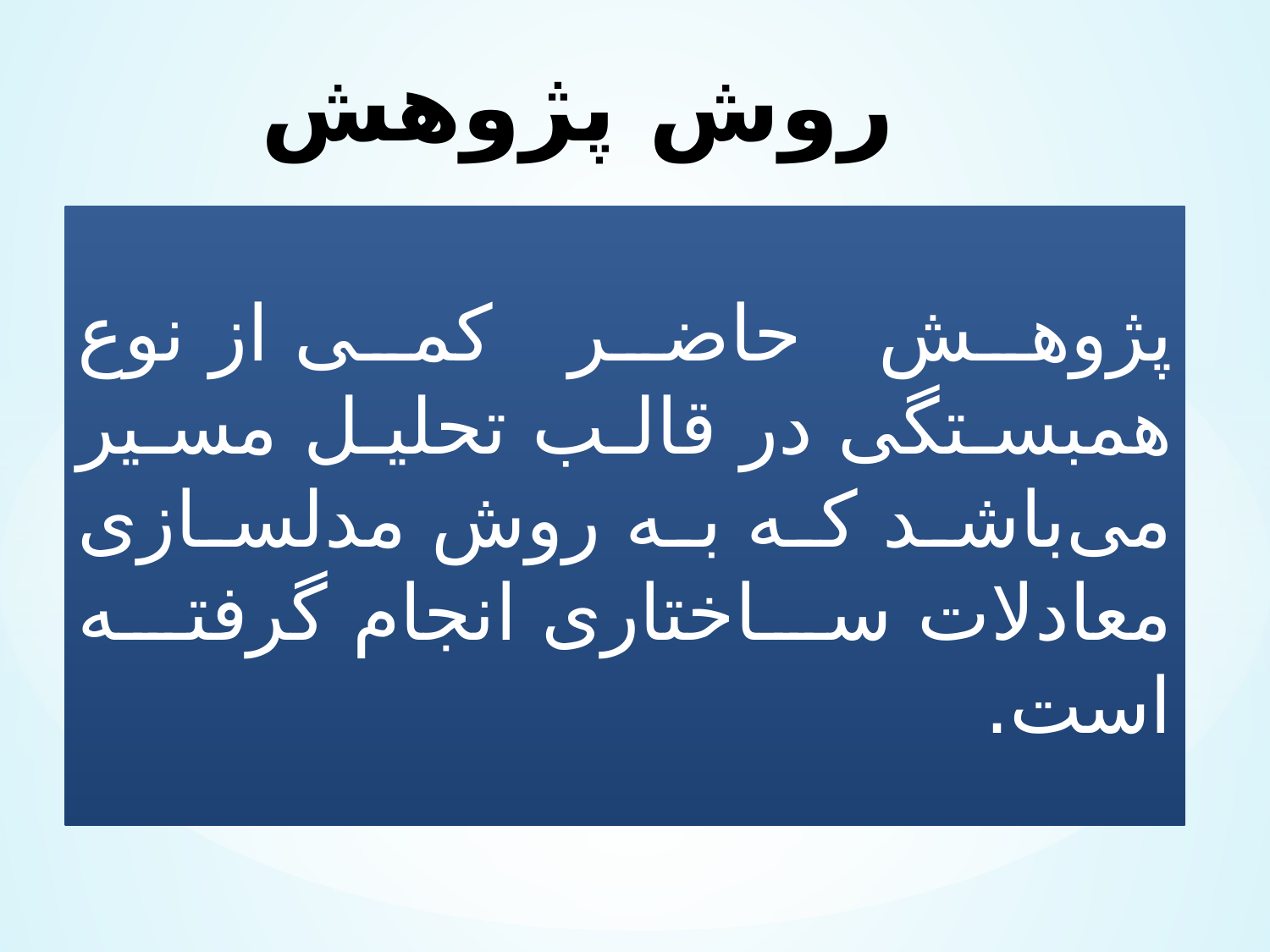

# روش پژوهش
پژوهش حاضر کمی از نوع همبستگی در قالب تحلیل مسیر می‌باشد که به روش مدلسازی معادلات ساختاری انجام گرفته است.